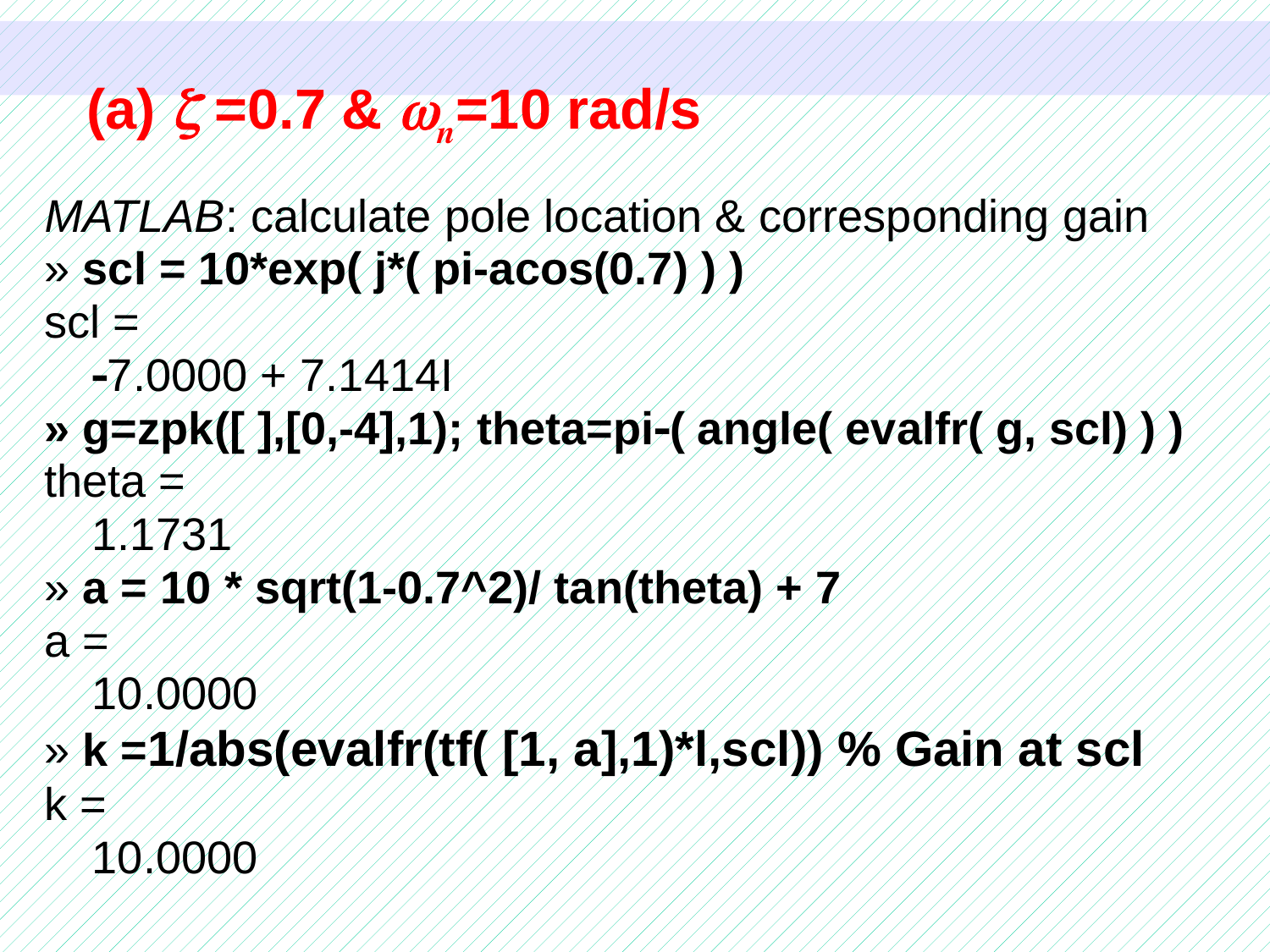

# (a) ζ =0.7 & ωn=10 rad/s
MATLAB: calculate pole location & corresponding gain
» scl = 10*exp( j*( pi-acos(0.7) ) )
scl =
	−7.0000 + 7.1414I
» g=zpk([ ],[0,-4],1); theta=pi−( angle( evalfr( g, scl) ) )
theta =
	1.1731
» a = 10 * sqrt(1-0.7^2)/ tan(theta) + 7
a =
	10.0000
» k =1/abs(evalfr(tf( [1, a],1)*l,scl)) % Gain at scl
k =
	10.0000